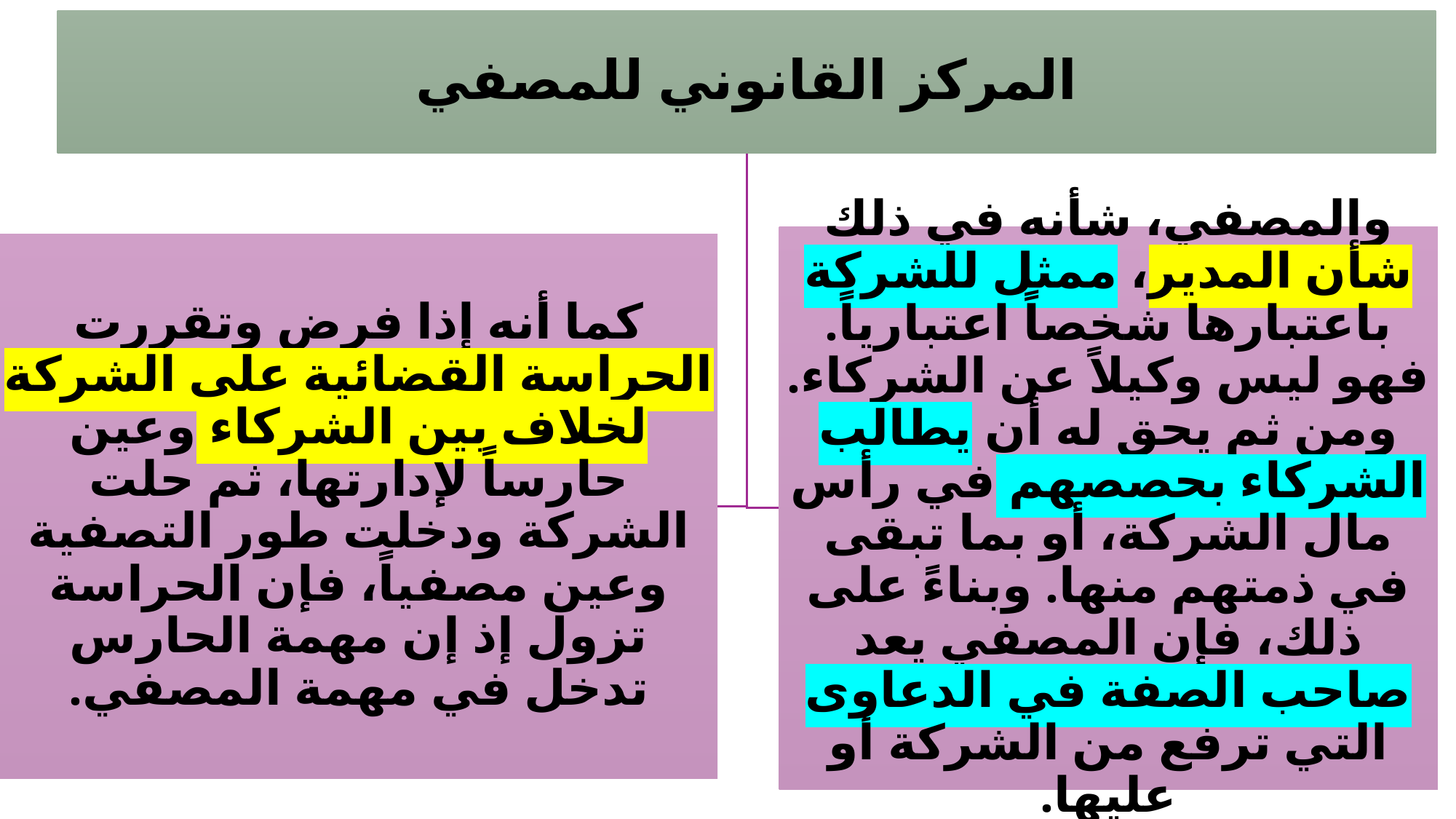

المركز القانوني للمصفي
كما أنه إذا فرض وتقررت الحراسة القضائية على الشركة لخلاف بين الشركاء وعين حارساً لإدارتها، ثم حلت الشركة ودخلت طور التصفية وعين مصفياً، فإن الحراسة تزول إذ إن مهمة الحارس تدخل في مهمة المصفي.
والمصفي، شأنه في ذلك شأن المدير، ممثل للشركة باعتبارها شخصاً اعتبارياً. فهو ليس وكيلاً عن الشركاء. ومن ثم يحق له أن يطالب الشركاء بحصصهم في رأس مال الشركة، أو بما تبقى في ذمتهم منها. وبناءً على ذلك، فإن المصفي يعد صاحب الصفة في الدعاوى التي ترفع من الشركة أو عليها.